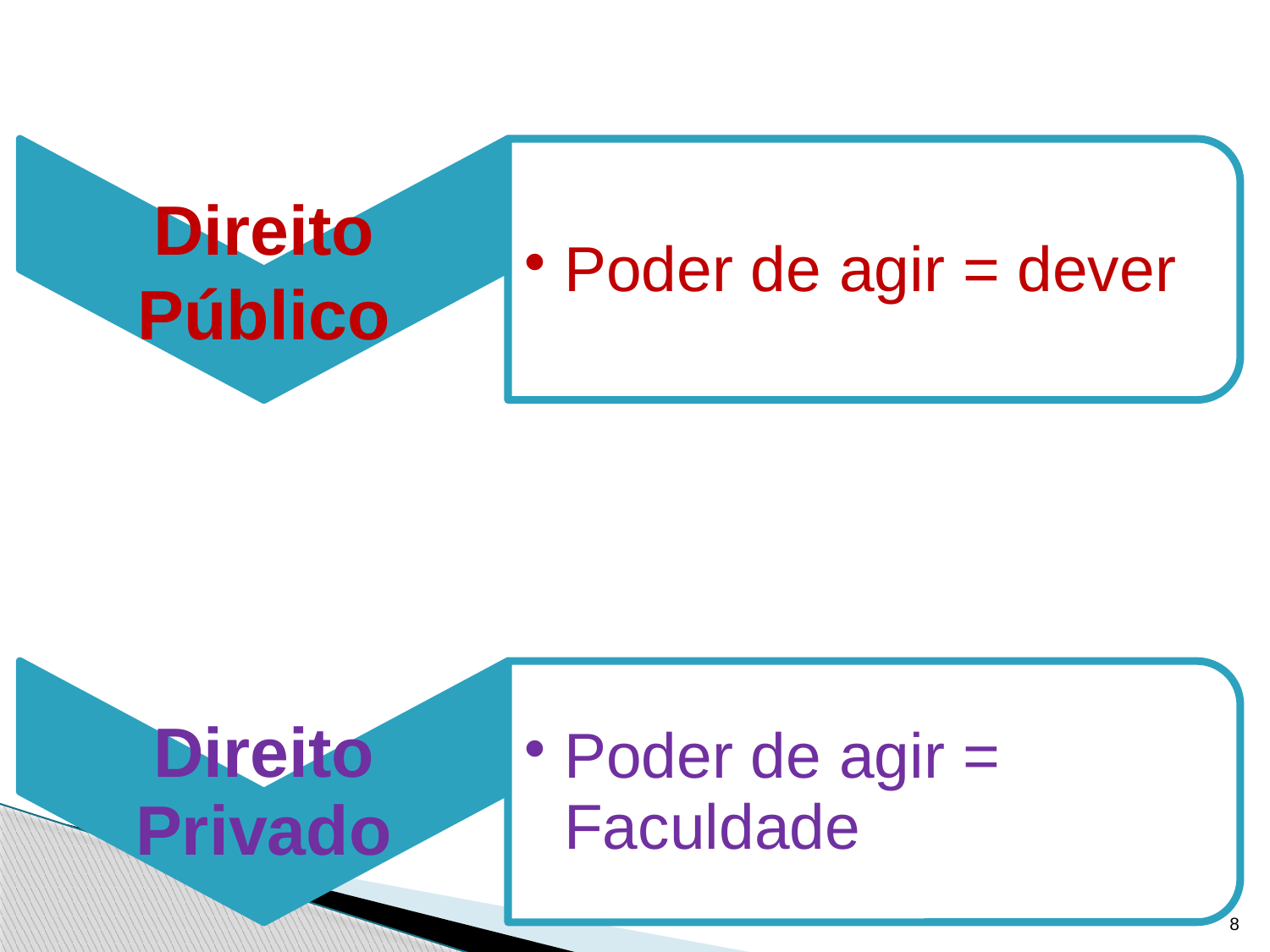

Direito Público
Poder de agir = dever
Direito Privado
Poder de agir = Faculdade
8